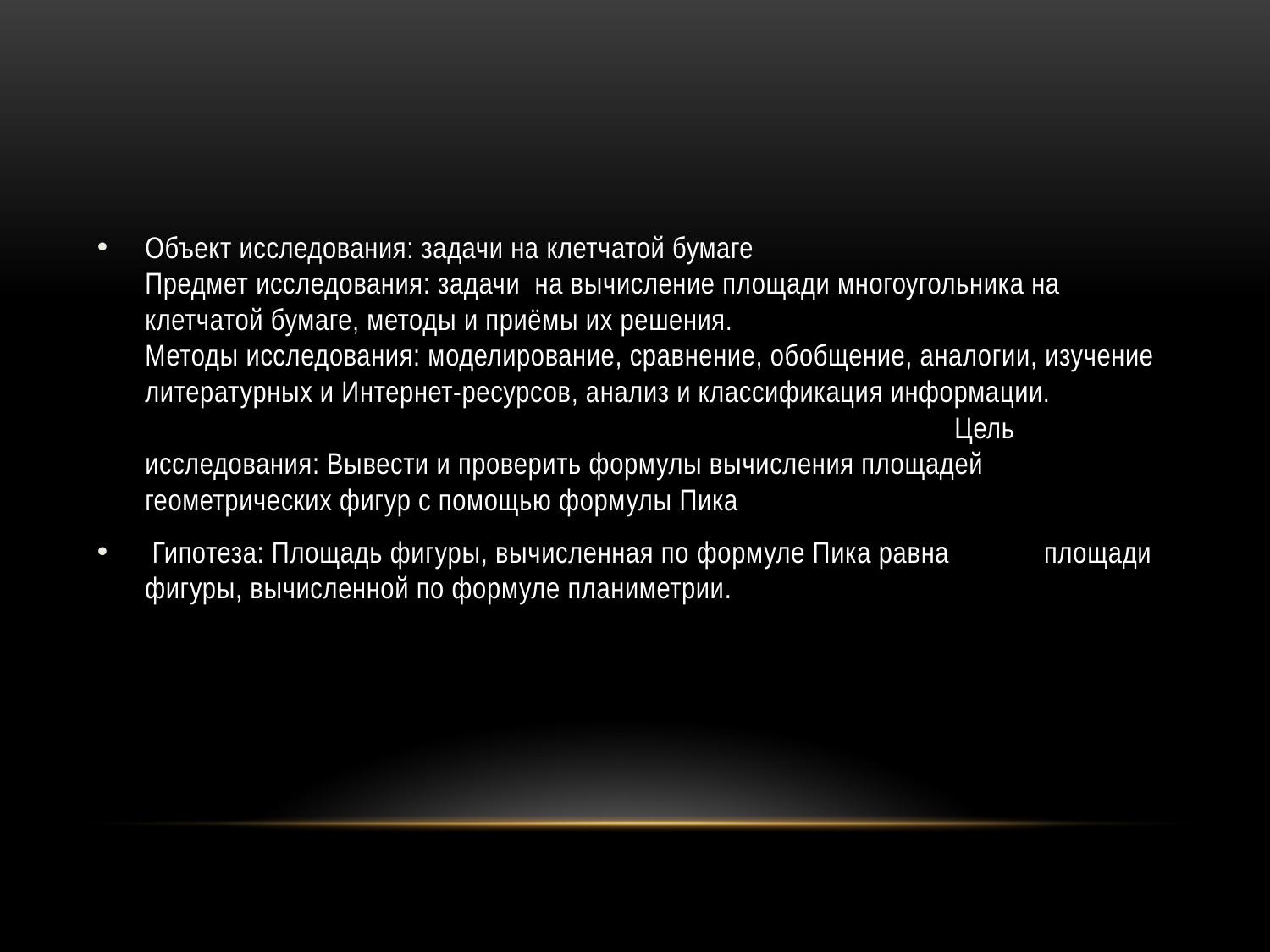

#
Объект исследования: задачи на клетчатой бумаге                                                 Предмет исследования: задачи  на вычисление площади многоугольника на клетчатой бумаге, методы и приёмы их решения.                                                    Методы исследования: моделирование, сравнение, обобщение, аналогии, изучение литературных и Интернет-ресурсов, анализ и классификация информации.                                                                                                                                Цель исследования: Вывести и проверить формулы вычисления площадей геометрических фигур с помощью формулы Пика
 Гипотеза: Площадь фигуры, вычисленная по формуле Пика равна             площади фигуры, вычисленной по формуле планиметрии.